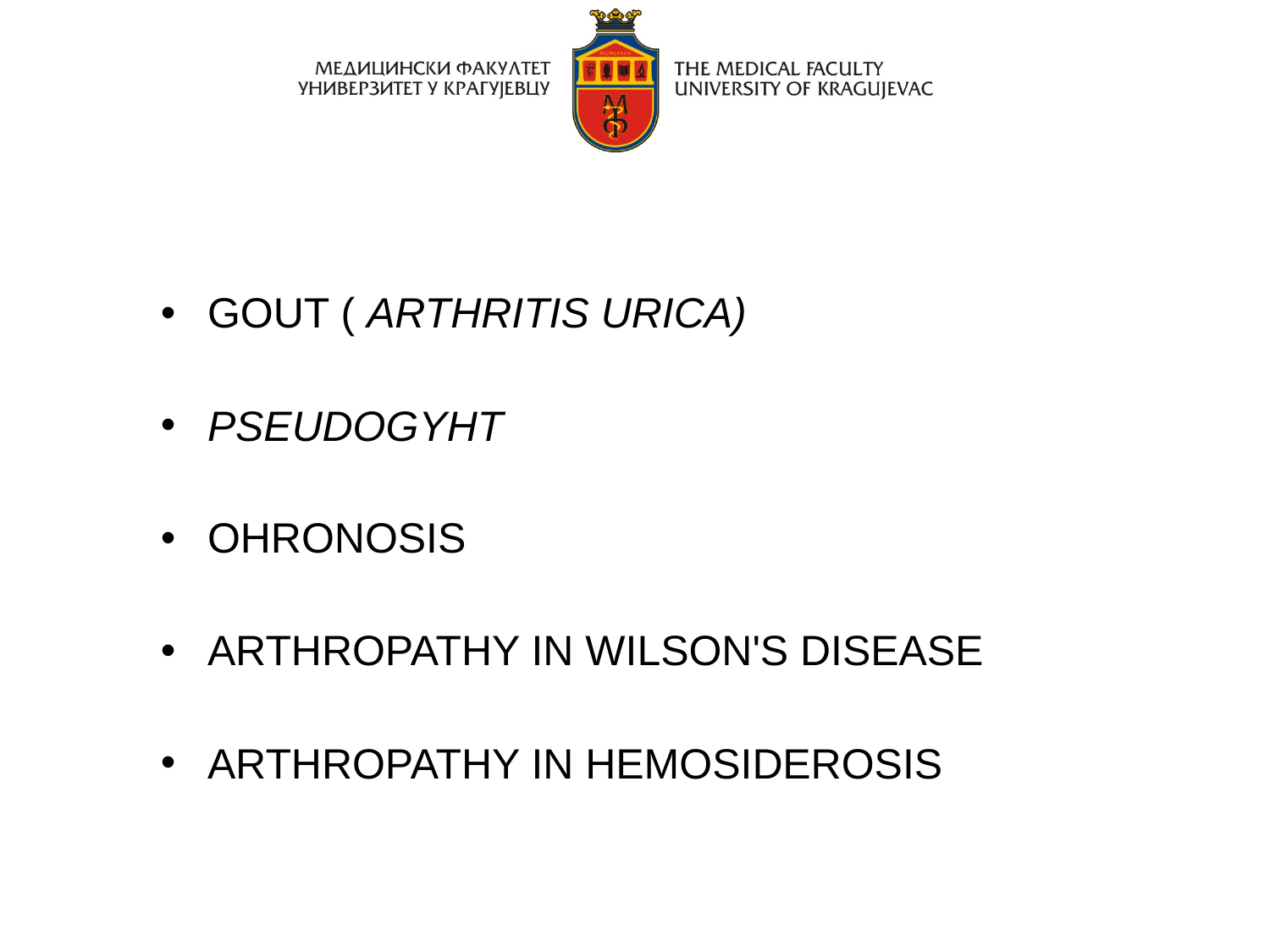

GOUT ( ARTHRITIS URICA)

PSEUDOGYHT

OHRONOSIS

ARTHROPATHY IN WILSON'S DISEASE

ARTHROPATHY IN HEMOSIDEROSIS